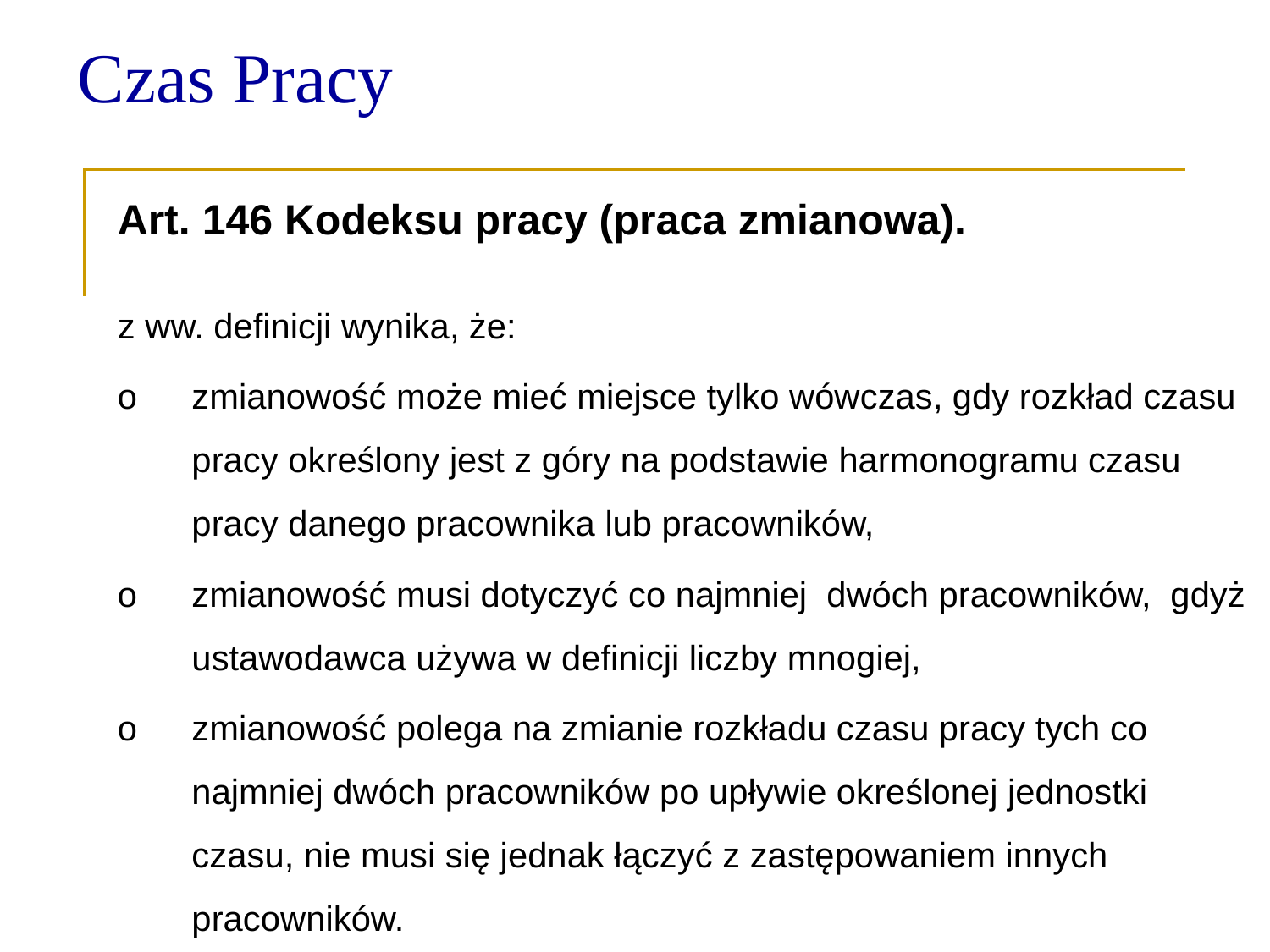

Czas Pracy
Art. 146 Kodeksu pracy (praca zmianowa).
z ww. definicji wynika, że:
o	zmianowość może mieć miejsce tylko wówczas, gdy rozkład czasu pracy określony jest z góry na podstawie harmonogramu czasu pracy danego pracownika lub pracowników,
o	zmianowość musi dotyczyć co najmniej  dwóch pracowników,  gdyż ustawodawca używa w definicji liczby mnogiej,
o	zmianowość polega na zmianie rozkładu czasu pracy tych co najmniej dwóch pracowników po upływie określonej jednostki czasu, nie musi się jednak łączyć z zastępowaniem innych pracowników.